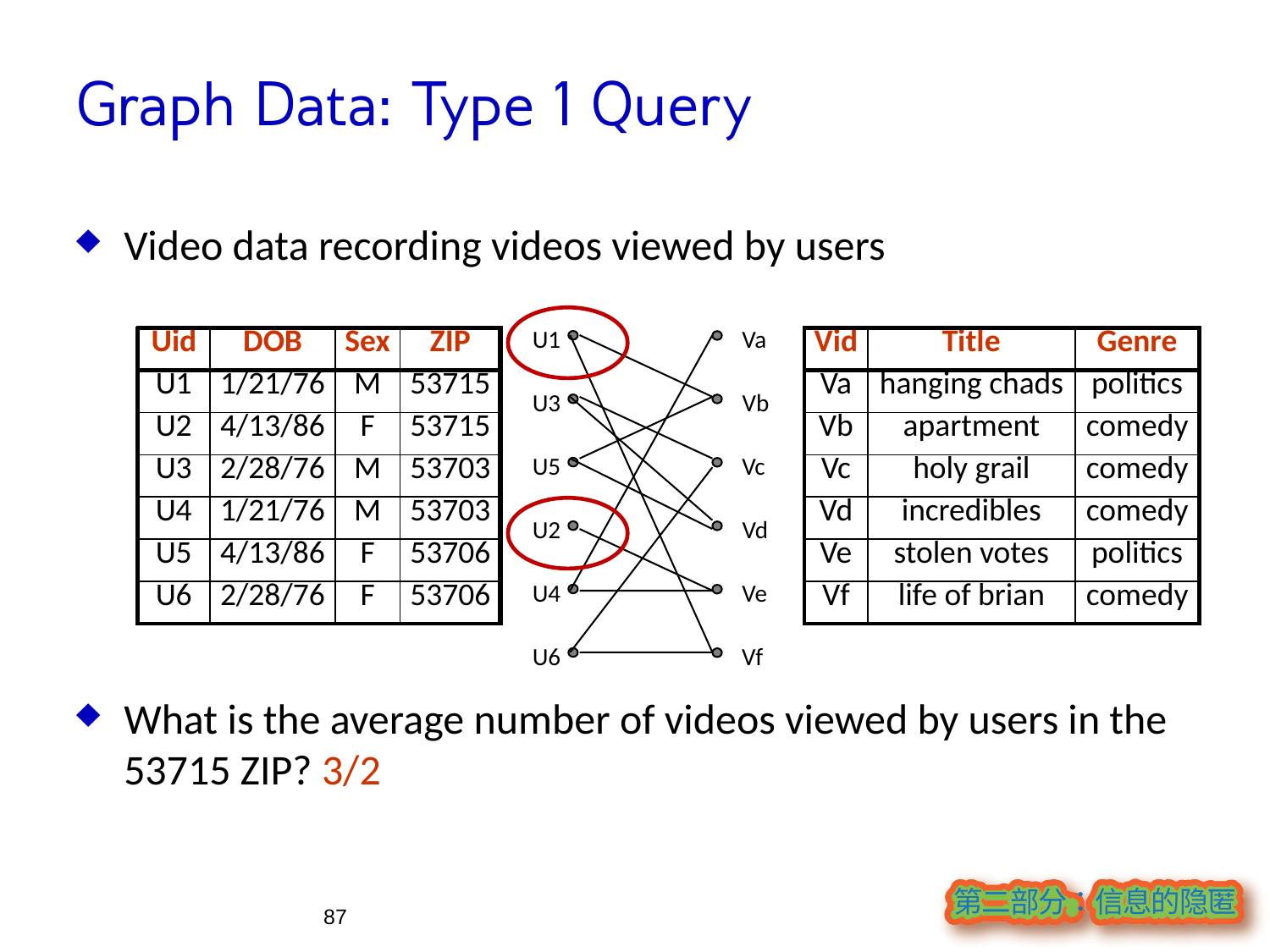

Graph Data: Type 1 Query

Video data recording videos viewed by users

What is the average number of videos viewed by users in the 53715 ZIP? 3/2

U1
Va

U3
Vb

U5
Vc

U2
Vd

U4
Ve

U6
Vf

| Uid | DOB | Sex | ZIP |
| --- | --- | --- | --- |
| U1 | 1/21/76 | M | 53715 |
| U2 | 4/13/86 | F | 53715 |
| U3 | 2/28/76 | M | 53703 |
| U4 | 1/21/76 | M | 53703 |
| U5 | 4/13/86 | F | 53706 |
| U6 | 2/28/76 | F | 53706 |
| Vid | Title | Genre |
| --- | --- | --- |
| Va | hanging chads | politics |
| Vb | apartment | comedy |
| Vc | holy grail | comedy |
| Vd | incredibles | comedy |
| Ve | stolen votes | politics |
| Vf | life of brian | comedy |
87